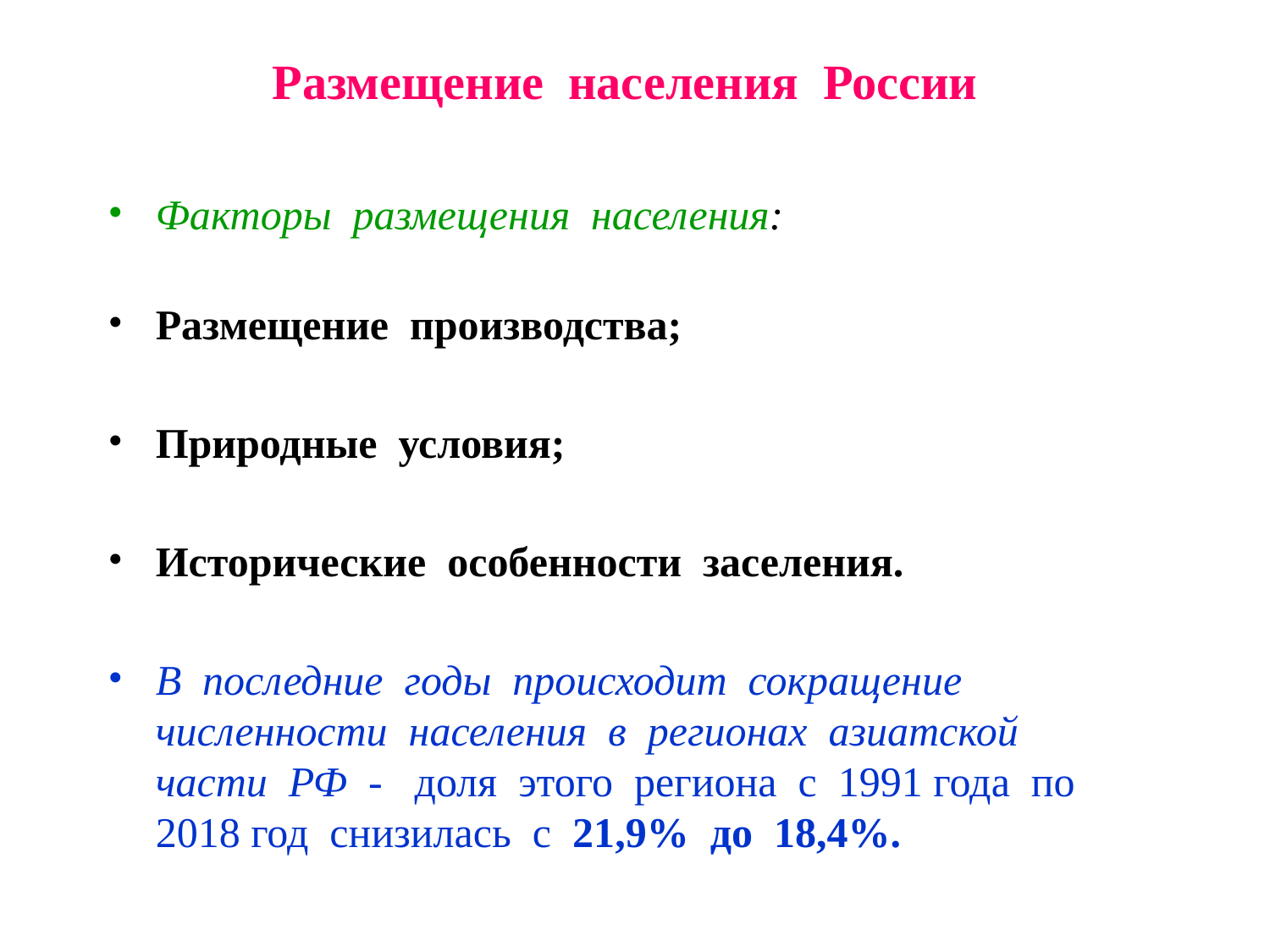

# Размещение  населения  России
Факторы  размещения  населения:

Размещение  производства;

Природные  условия;

Исторические  особенности  заселения.

В  последние  годы  происходит  сокращение  численности  населения  в  регионах  азиатской  части  РФ  -   доля  этого  региона  с  1991 года  по  2018 год  снизилась  с  21,9%  до  18,4%.